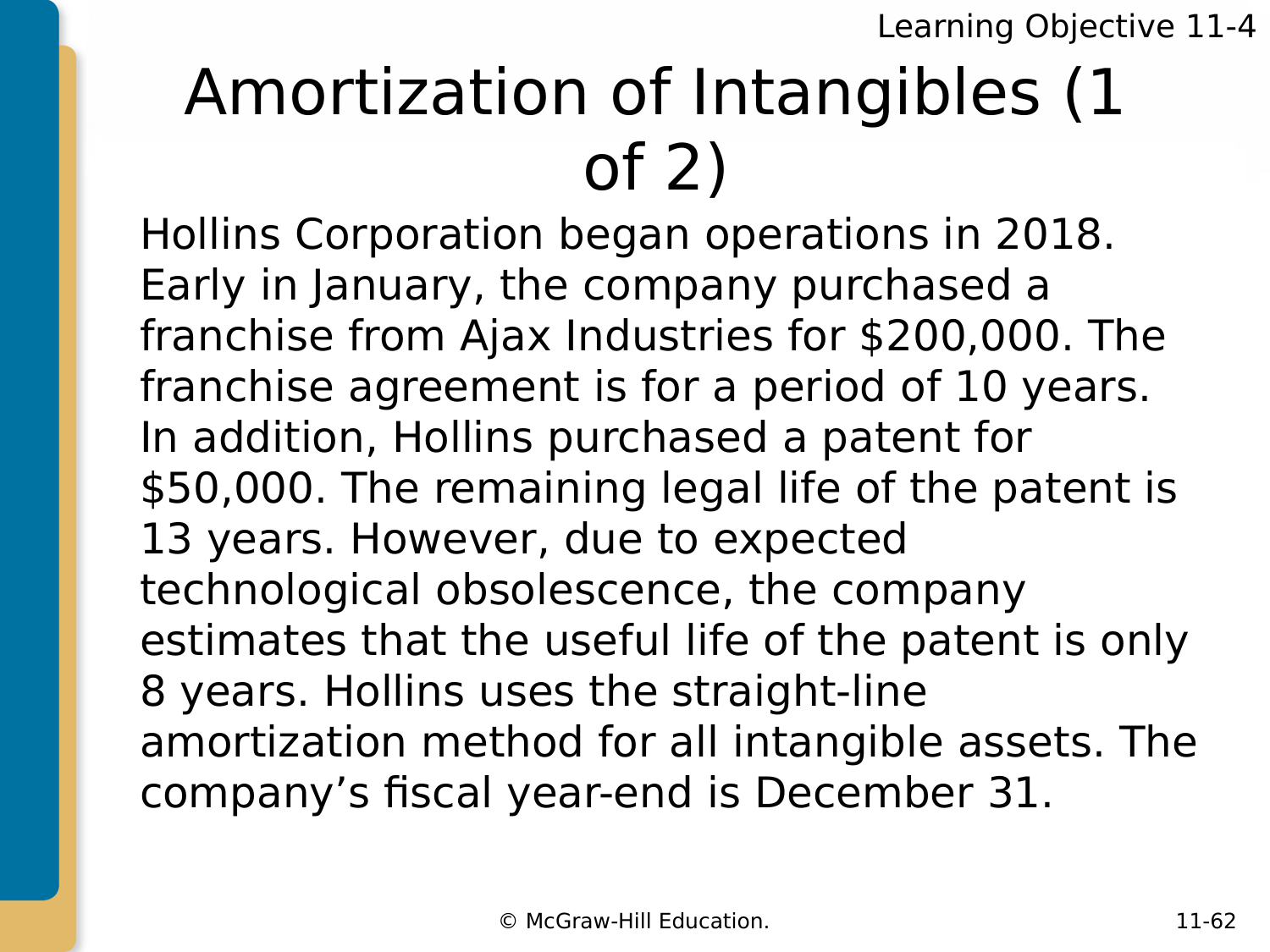

Learning Objective 11-4
# Amortization of Intangibles (1 of 2)
Hollins Corporation began operations in 2018. Early in January, the company purchased a franchise from Ajax Industries for $200,000. The franchise agreement is for a period of 10 years. In addition, Hollins purchased a patent for $50,000. The remaining legal life of the patent is 13 years. However, due to expected technological obsolescence, the company estimates that the useful life of the patent is only 8 years. Hollins uses the straight-line amortization method for all intangible assets. The company’s fiscal year-end is December 31.